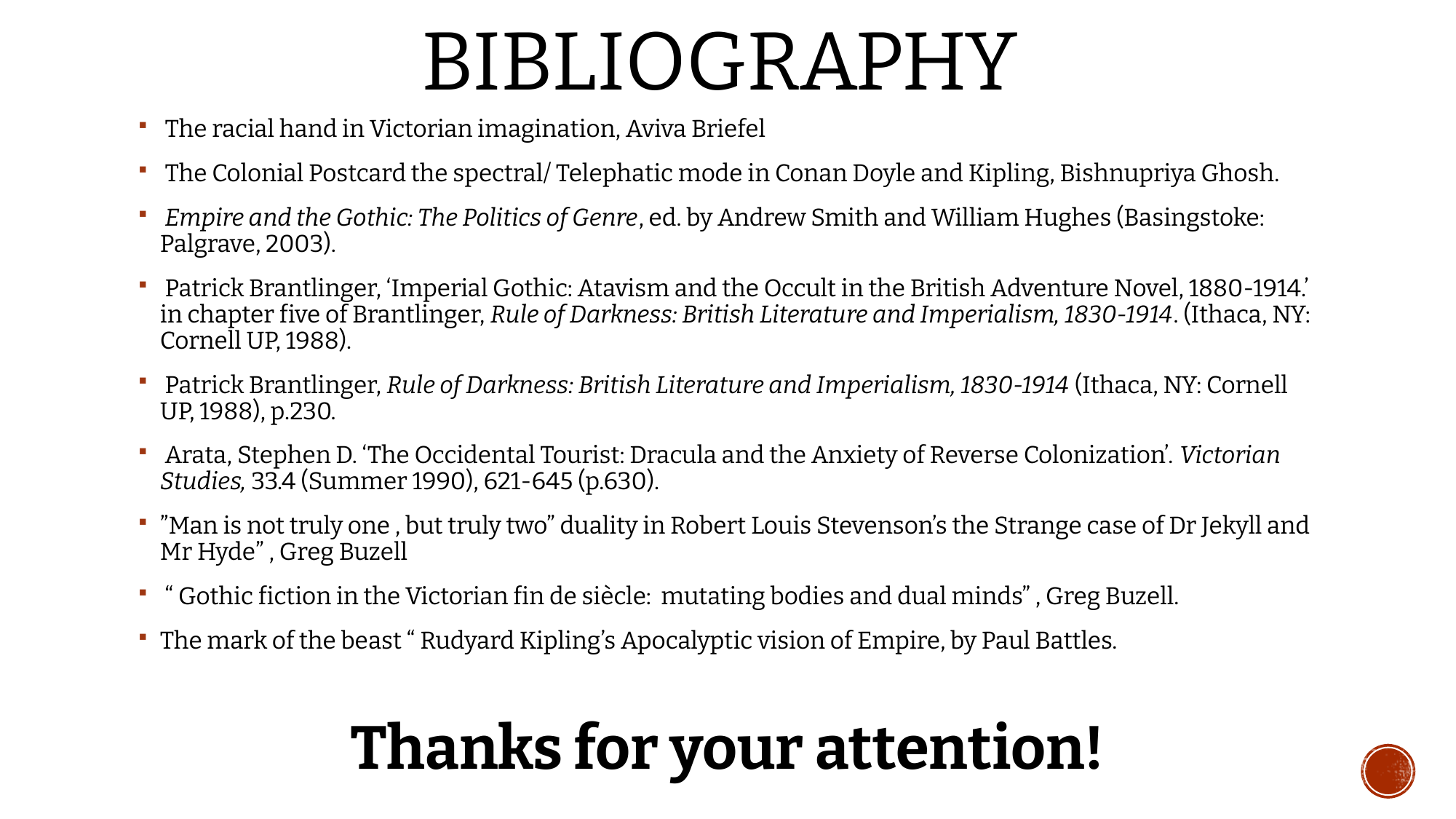

# Bibliography
 The racial hand in Victorian imagination, Aviva Briefel
 The Colonial Postcard the spectral/ Telephatic mode in Conan Doyle and Kipling, Bishnupriya Ghosh.
 Empire and the Gothic: The Politics of Genre, ed. by Andrew Smith and William Hughes (Basingstoke: Palgrave, 2003).
 Patrick Brantlinger, ‘Imperial Gothic: Atavism and the Occult in the British Adventure Novel, 1880-1914.’ in chapter five of Brantlinger, Rule of Darkness: British Literature and Imperialism, 1830-1914. (Ithaca, NY: Cornell UP, 1988).
 Patrick Brantlinger, Rule of Darkness: British Literature and Imperialism, 1830-1914 (Ithaca, NY: Cornell UP, 1988), p.230.
 Arata, Stephen D. ‘The Occidental Tourist: Dracula and the Anxiety of Reverse Colonization’. Victorian Studies, 33.4 (Summer 1990), 621-645 (p.630).
”Man is not truly one , but truly two” duality in Robert Louis Stevenson’s the Strange case of Dr Jekyll and Mr Hyde” , Greg Buzell
 “ Gothic fiction in the Victorian fin de siècle:  mutating bodies and dual minds” , Greg Buzell.
The mark of the beast “ Rudyard Kipling’s Apocalyptic vision of Empire, by Paul Battles.

Thanks for your attention!